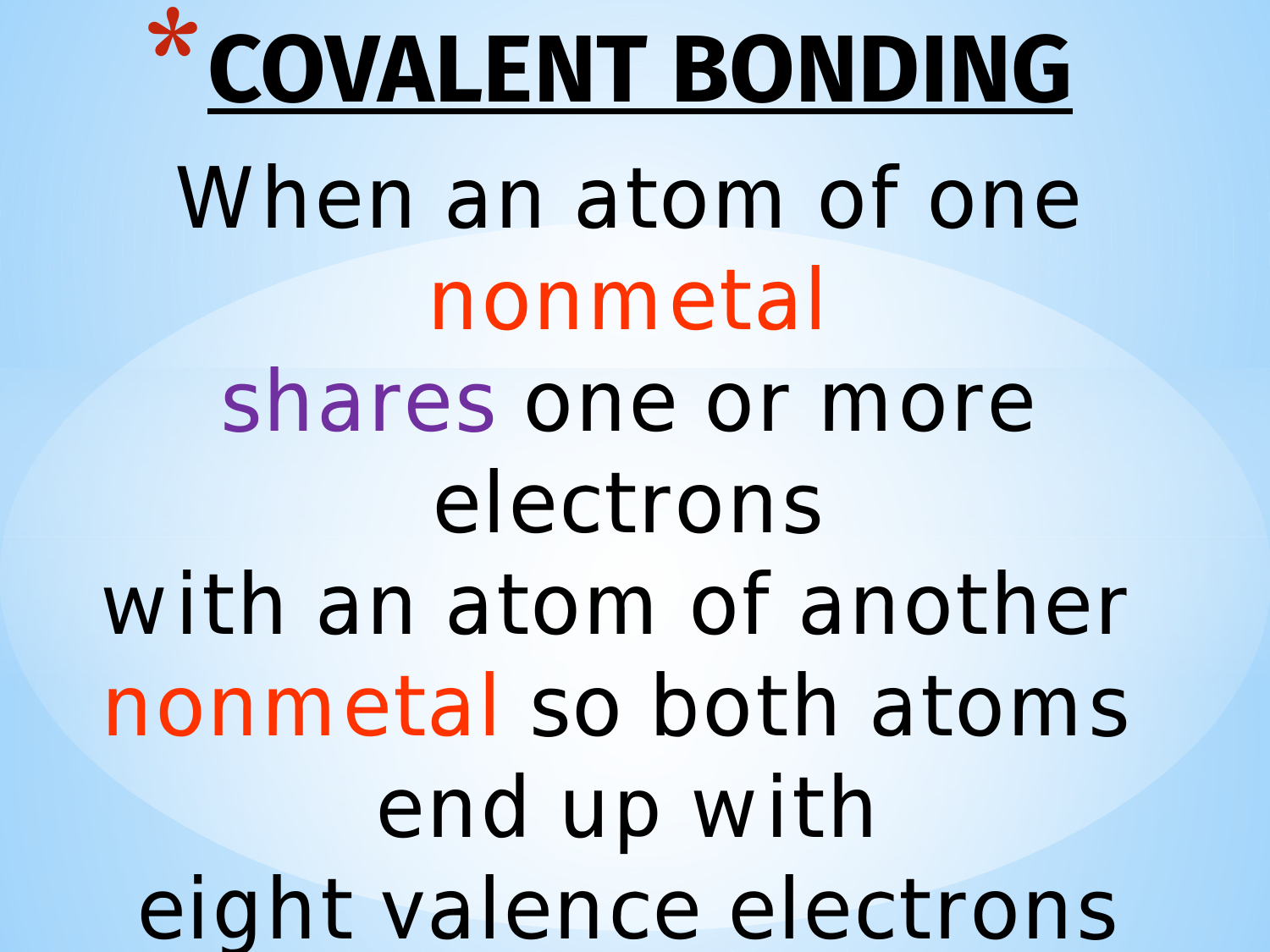

# COVALENT BONDING
When an atom of one nonmetal
shares one or more electrons
with an atom of another
nonmetal so both atoms
end up with
eight valence electrons